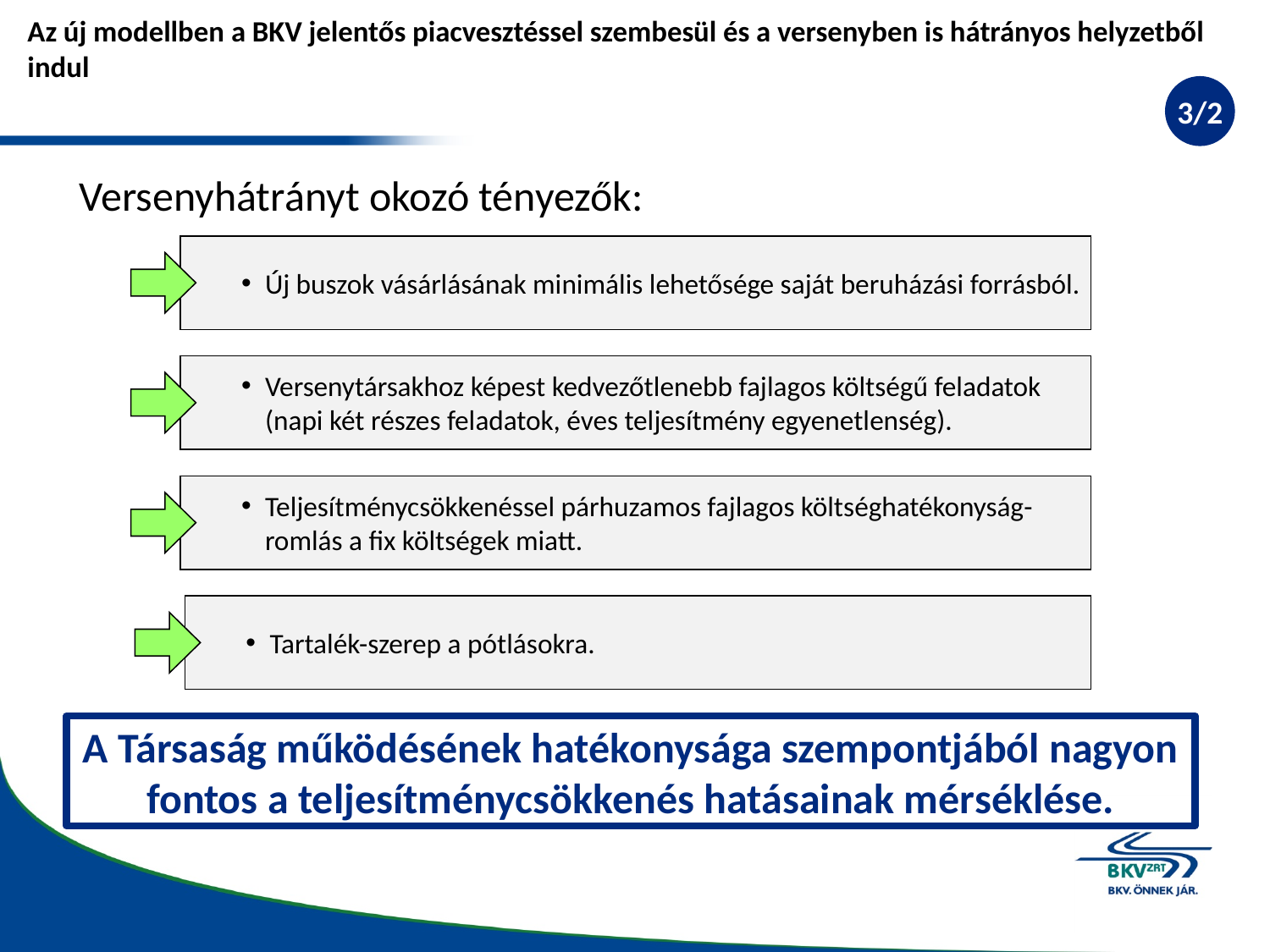

# Az új modellben a BKV jelentős piacvesztéssel szembesül és a versenyben is hátrányos helyzetből indul
3/2
Versenyhátrányt okozó tényezők:

Új buszok vásárlásának minimális lehetősége saját beruházási forrásból.

Versenytársakhoz képest kedvezőtlenebb fajlagos költségű feladatok (napi két részes feladatok, éves teljesítmény egyenetlenség).

Teljesítménycsökkenéssel párhuzamos fajlagos költséghatékonyság-romlás a fix költségek miatt.

Tartalék-szerep a pótlásokra.

A Társaság működésének hatékonysága szempontjából nagyon fontos a teljesítménycsökkenés hatásainak mérséklése.